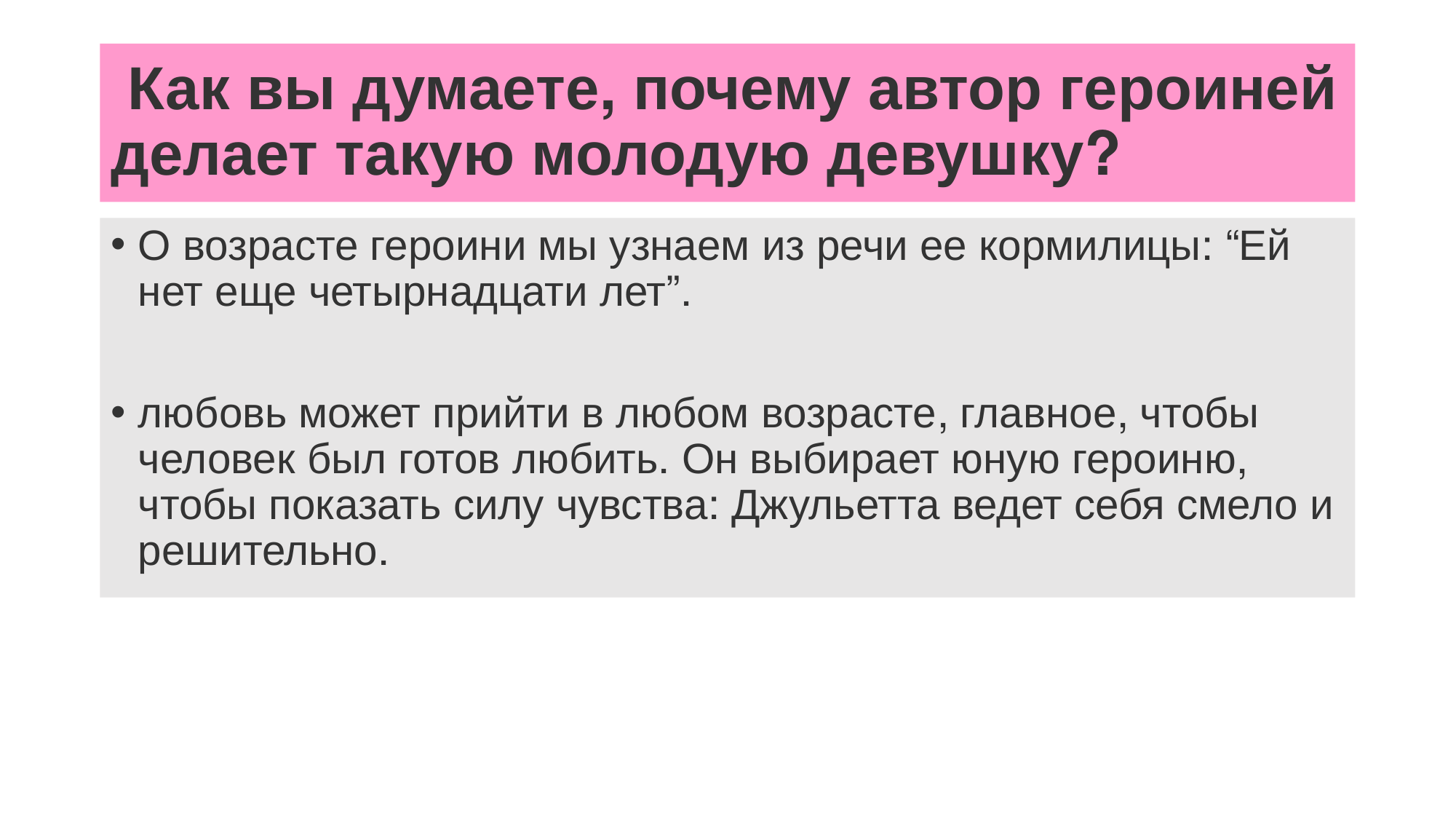

# Как вы думаете, почему автор героиней делает такую молодую девушку?
О возрасте героини мы узнаем из речи ее кормилицы: “Ей нет еще четырнадцати лет”.

любовь может прийти в любом возрасте, главное, чтобы человек был готов любить. Он выбирает юную героиню, чтобы показать силу чувства: Джульетта ведет себя смело и решительно.